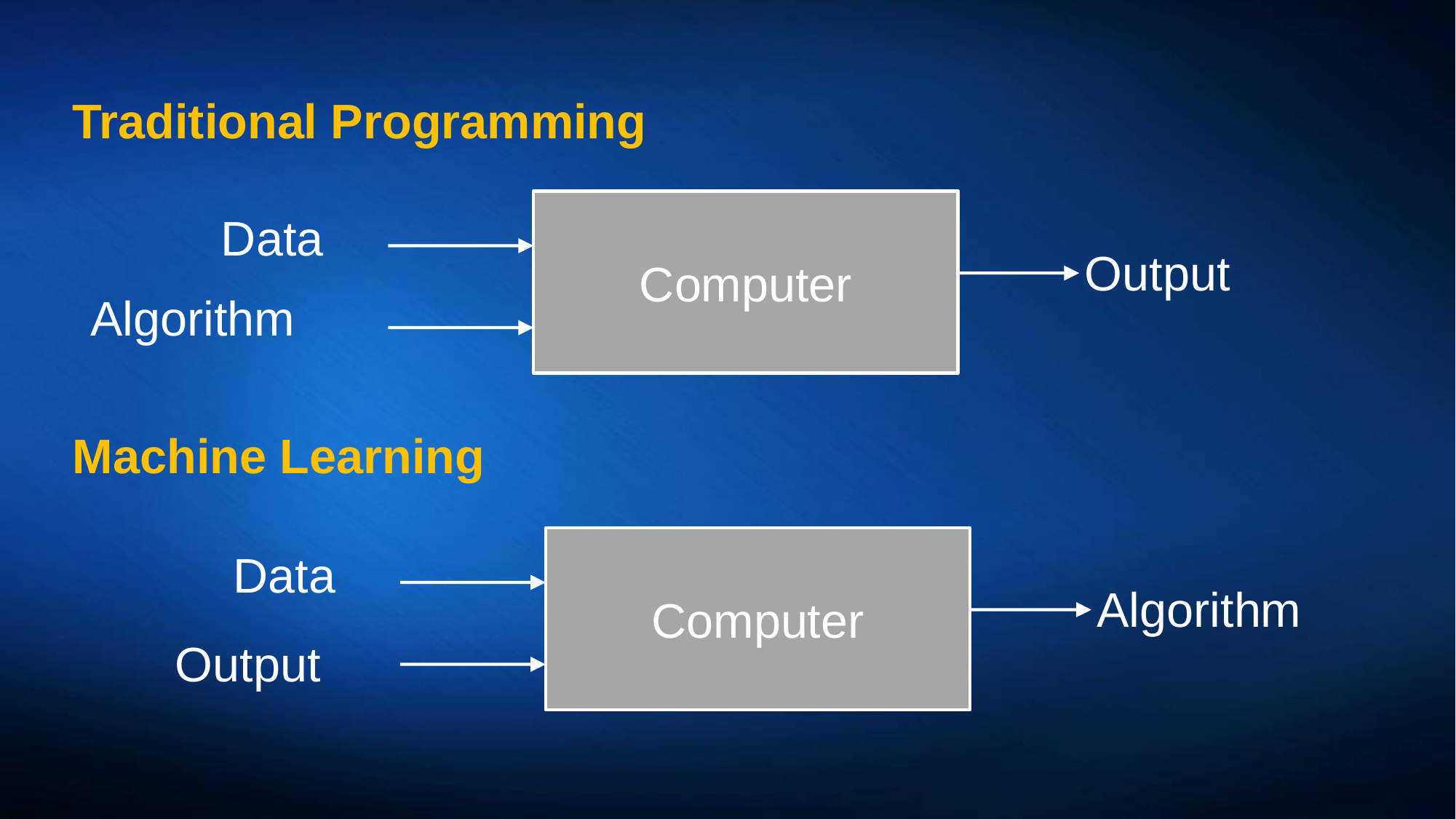

Traditional Programming

Machine Learning

Computer
Data
Output

Algorithm

Computer
Data
Algorithm

Output